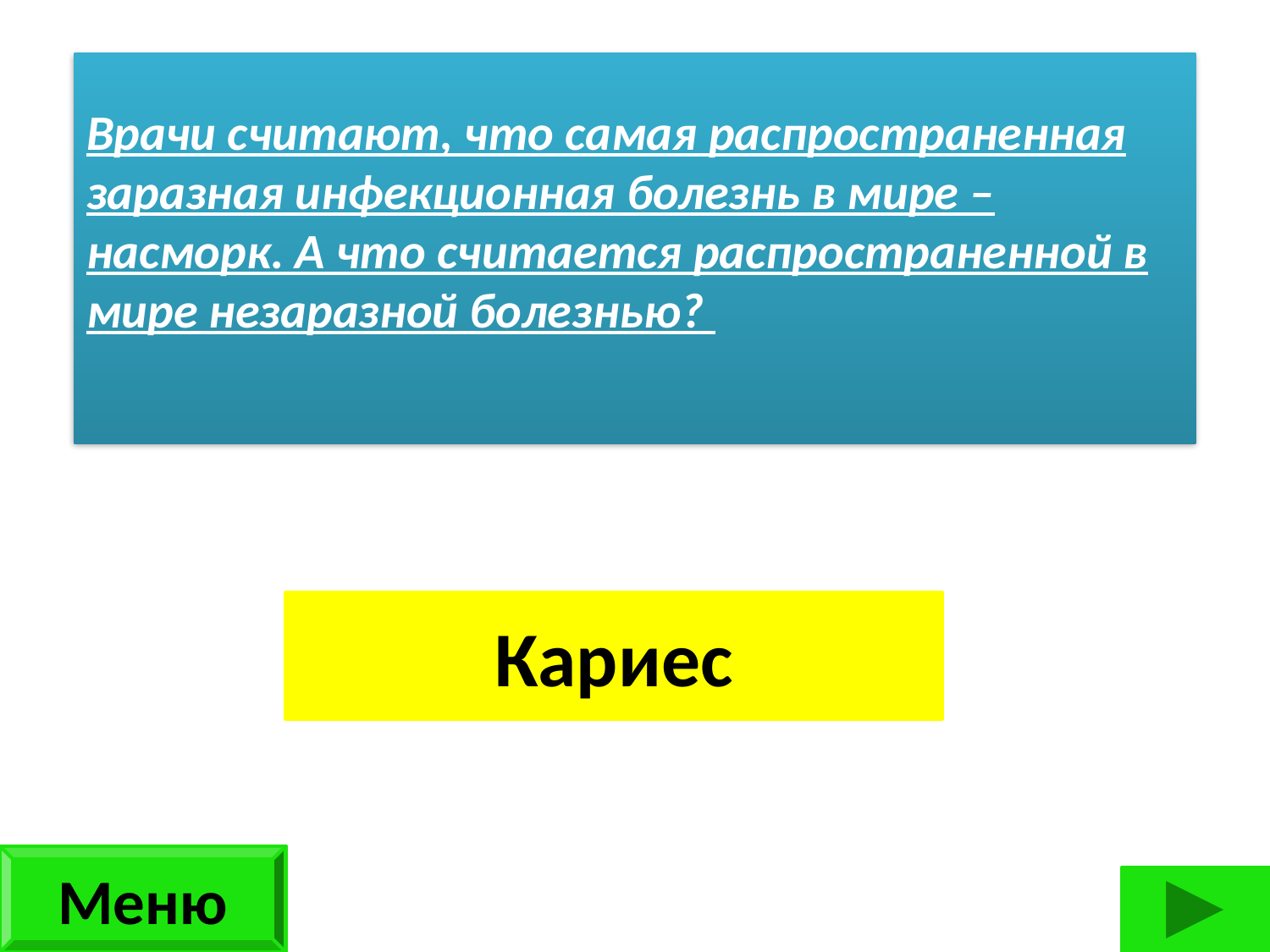

Врачи считают, что самая распространенная заразная инфекционная болезнь в мире – насморк. А что считается распространенной в мире незаразной болезнью?

Кариес
Меню